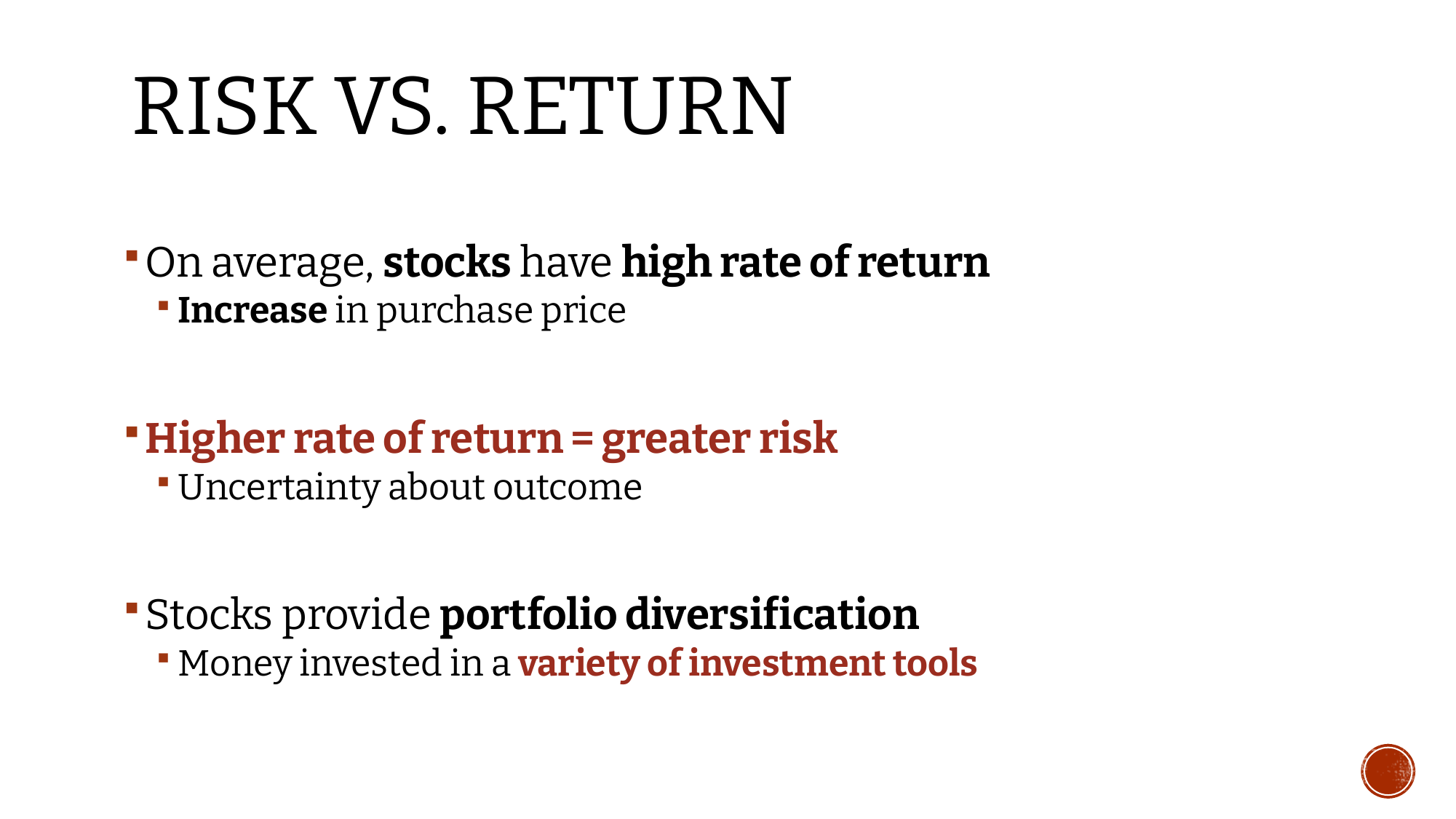

# Risk vs. Return
On average, stocks have high rate of return
Increase in purchase price

Higher rate of return = greater risk
Uncertainty about outcome

Stocks provide portfolio diversification
Money invested in a variety of investment tools